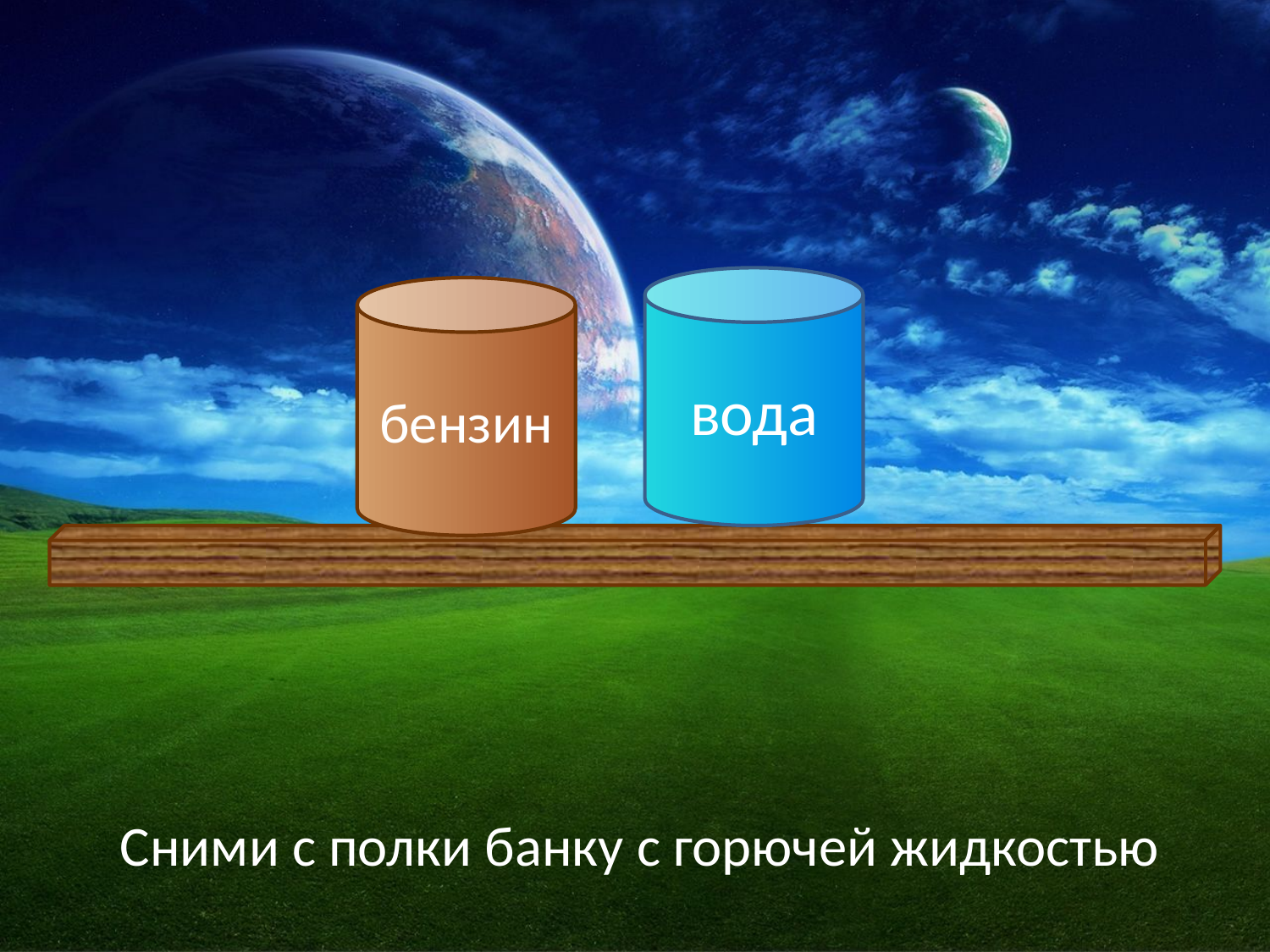

вода
бензин

Сними с полки банку с горючей жидкостью